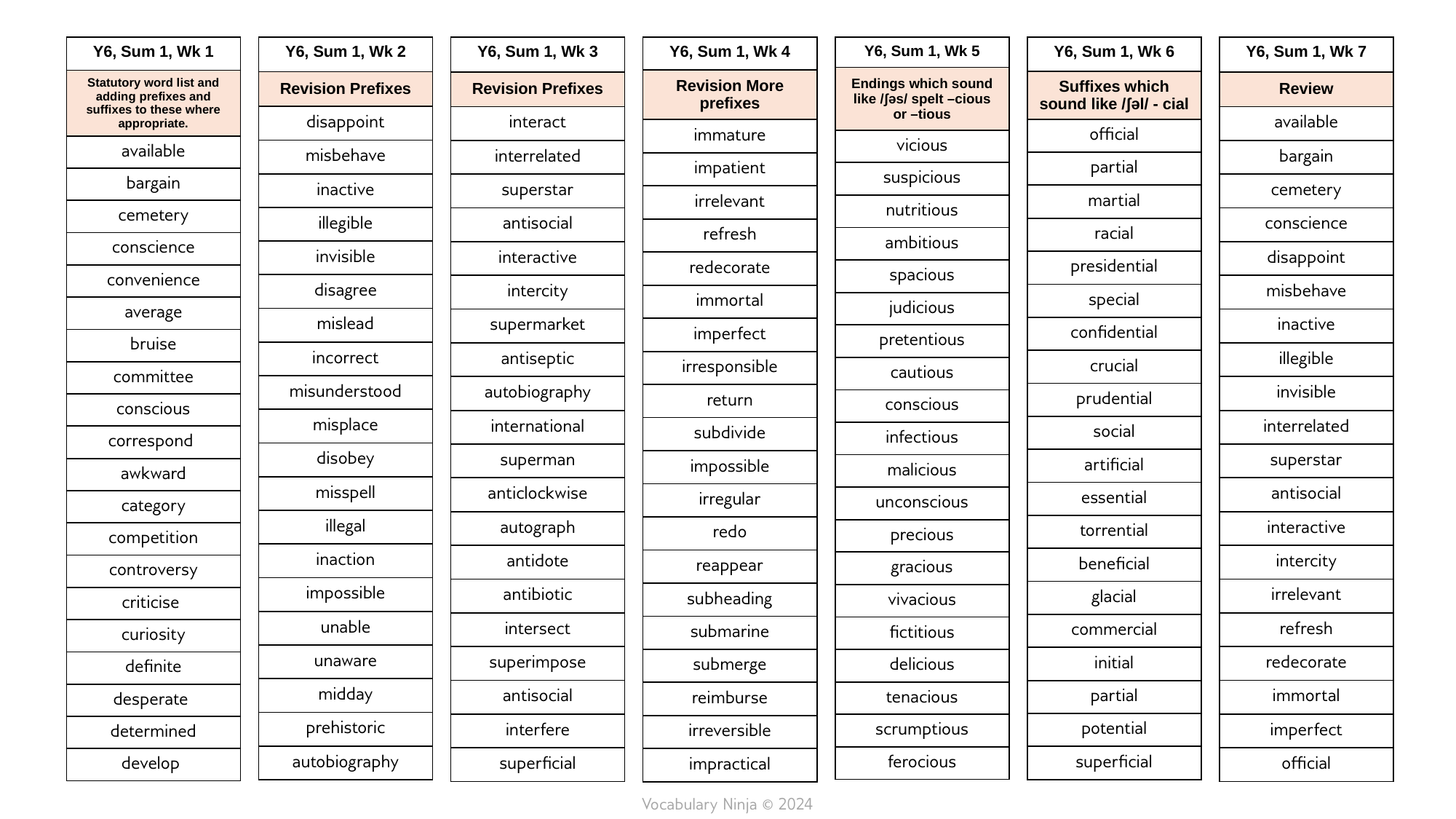

| Y6, Sum 1, Wk 4 |
| --- |
| Revision More prefixes |
| immature |
| impatient |
| irrelevant |
| refresh |
| redecorate |
| immortal |
| imperfect |
| irresponsible |
| return |
| subdivide |
| impossible |
| irregular |
| redo |
| reappear |
| subheading |
| submarine |
| submerge |
| reimburse |
| irreversible |
| impractical |
| Y6, Sum 1, Wk 1 |
| --- |
| Statutory word list and adding prefixes and suffixes to these where appropriate. |
| available |
| bargain |
| cemetery |
| conscience |
| convenience |
| average |
| bruise |
| committee |
| conscious |
| correspond |
| awkward |
| category |
| competition |
| controversy |
| criticise |
| curiosity |
| definite |
| desperate |
| determined |
| develop |
| Y6, Sum 1, Wk 2 |
| --- |
| Revision Prefixes |
| disappoint |
| misbehave |
| inactive |
| illegible |
| invisible |
| disagree |
| mislead |
| incorrect |
| misunderstood |
| misplace |
| disobey |
| misspell |
| illegal |
| inaction |
| impossible |
| unable |
| unaware |
| midday |
| prehistoric |
| autobiography |
| Y6, Sum 1, Wk 3 |
| --- |
| Revision Prefixes |
| interact |
| interrelated |
| superstar |
| antisocial |
| interactive |
| intercity |
| supermarket |
| antiseptic |
| autobiography |
| international |
| superman |
| anticlockwise |
| autograph |
| antidote |
| antibiotic |
| intersect |
| superimpose |
| antisocial |
| interfere |
| superficial |
| Y6, Sum 1, Wk 5 |
| --- |
| Endings which sound like /ʃəs/ spelt –cious or –tious |
| vicious |
| suspicious |
| nutritious |
| ambitious |
| spacious |
| judicious |
| pretentious |
| cautious |
| conscious |
| infectious |
| malicious |
| unconscious |
| precious |
| gracious |
| vivacious |
| fictitious |
| delicious |
| tenacious |
| scrumptious |
| ferocious |
| Y6, Sum 1, Wk 6 |
| --- |
| Suffixes which sound like /ʃəl/ - cial |
| official |
| partial |
| martial |
| racial |
| presidential |
| special |
| confidential |
| crucial |
| prudential |
| social |
| artificial |
| essential |
| torrential |
| beneficial |
| glacial |
| commercial |
| initial |
| partial |
| potential |
| superficial |
| Y6, Sum 1, Wk 7 |
| --- |
| Review |
| available |
| bargain |
| cemetery |
| conscience |
| disappoint |
| misbehave |
| inactive |
| illegible |
| invisible |
| interrelated |
| superstar |
| antisocial |
| interactive |
| intercity |
| irrelevant |
| refresh |
| redecorate |
| immortal |
| imperfect |
| official |
Vocabulary Ninja © 2024